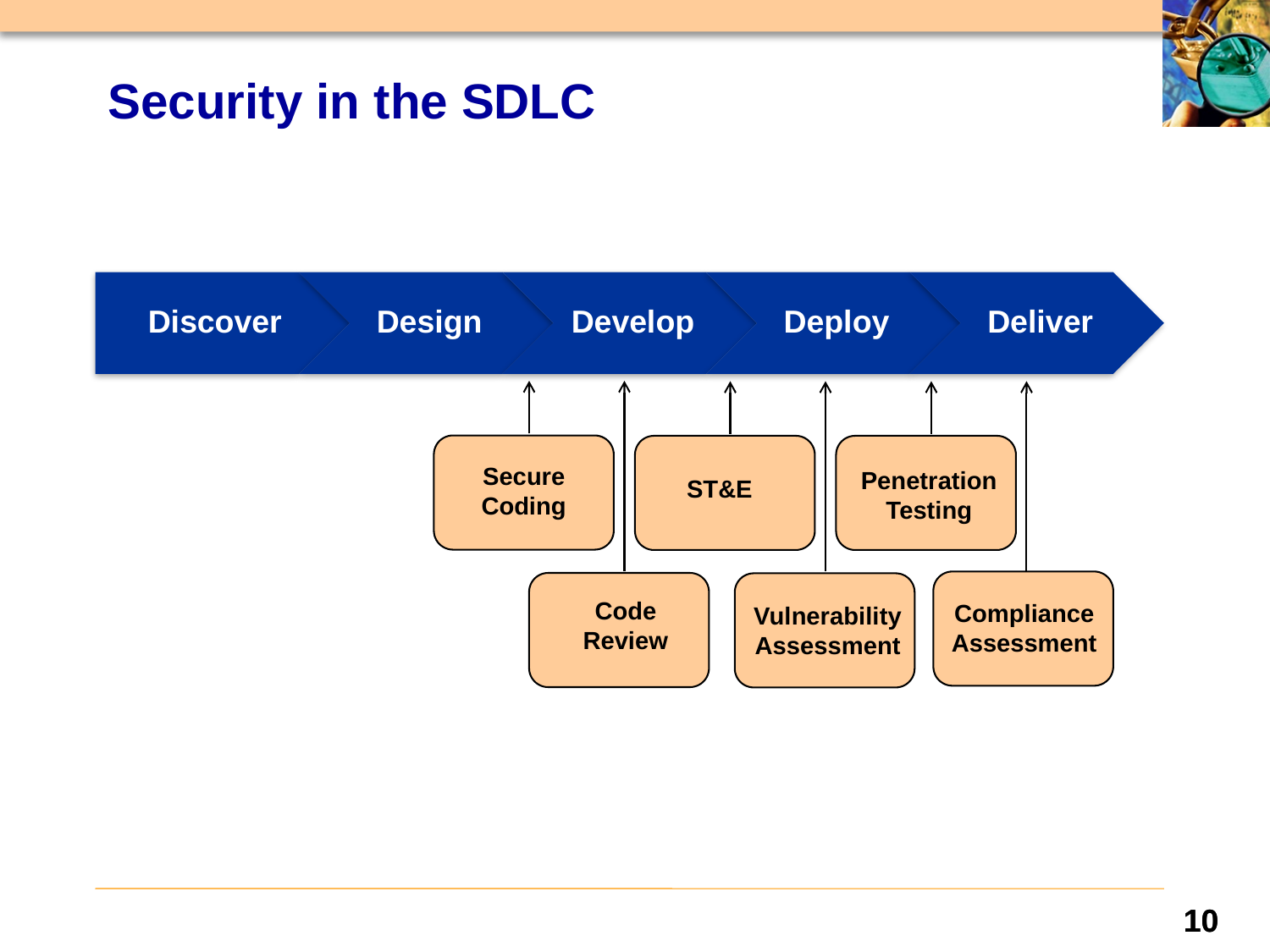

# Security in the SDLC
Discover
Design
Develop
Deploy
Deliver

Secure Coding

Code Review

ST&E

Vulnerability Assessment

Penetration Testing

Compliance Assessment